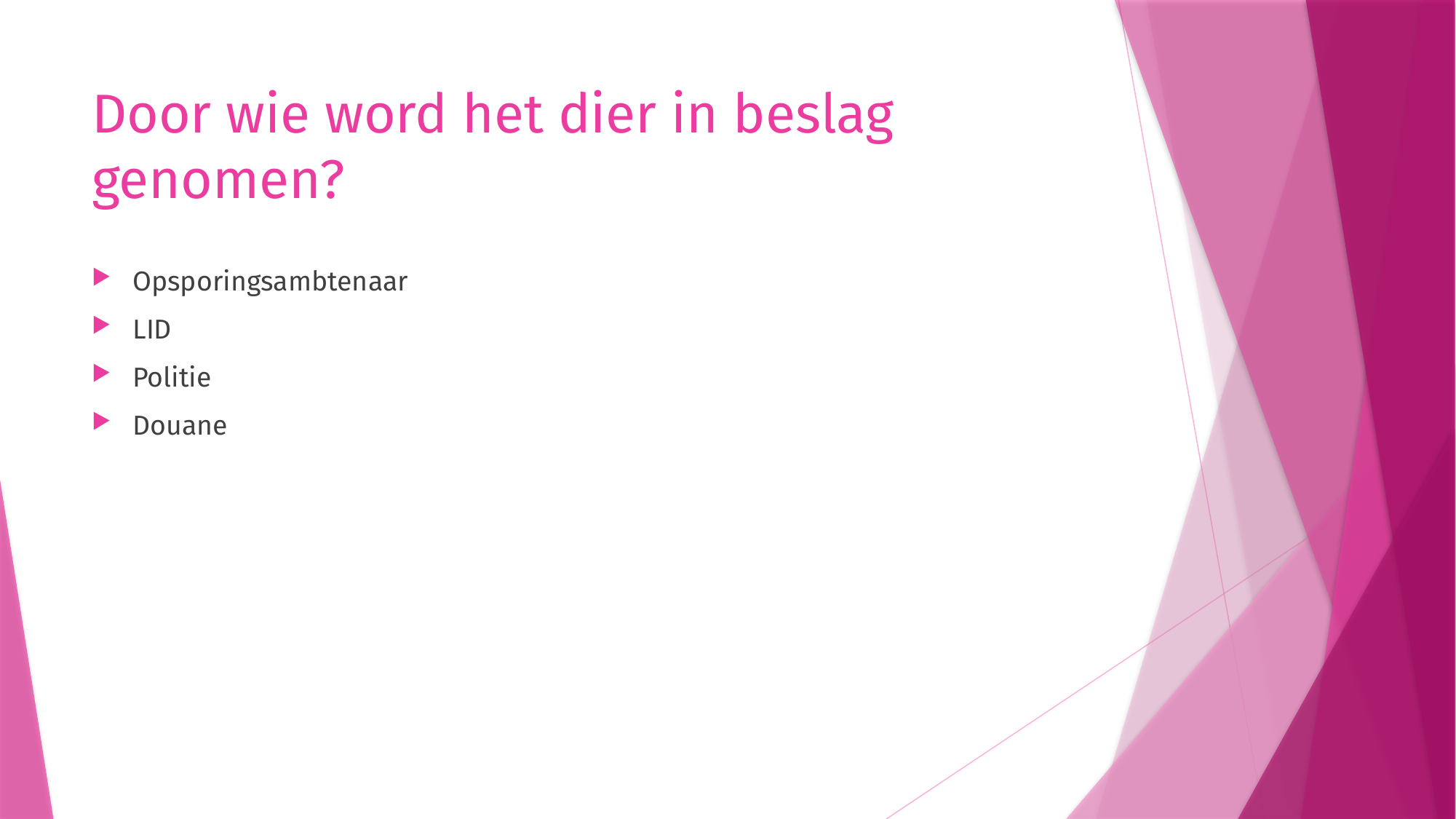

# Door wie word het dier in beslag genomen?
Opsporingsambtenaar
LID
Politie
Douane